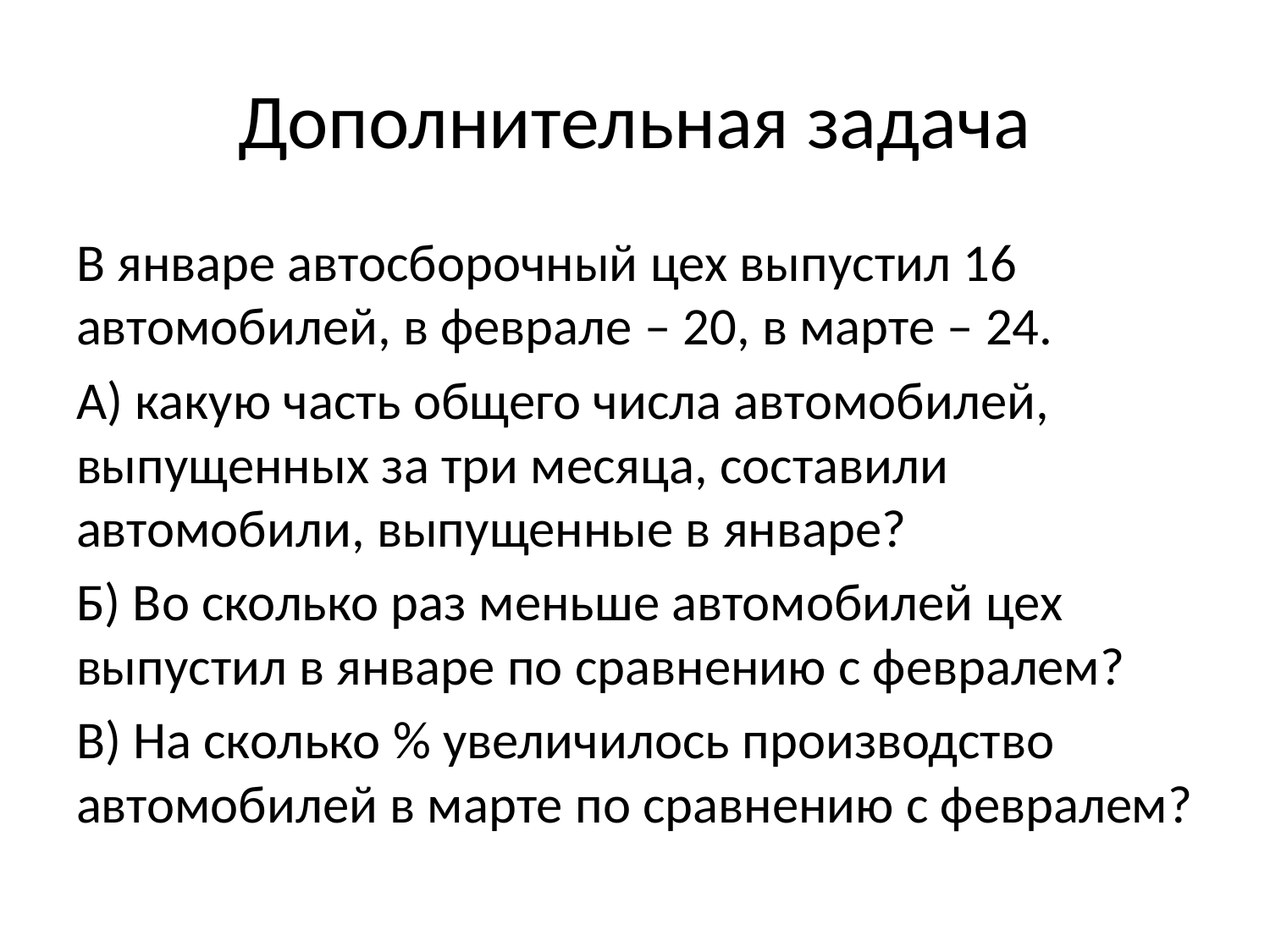

# Дополнительная задача
В январе автосборочный цех выпустил 16 автомобилей, в феврале – 20, в марте – 24.
А) какую часть общего числа автомобилей, выпущенных за три месяца, составили автомобили, выпущенные в январе?
Б) Во сколько раз меньше автомобилей цех выпустил в январе по сравнению с февралем?
В) На сколько % увеличилось производство автомобилей в марте по сравнению с февралем?